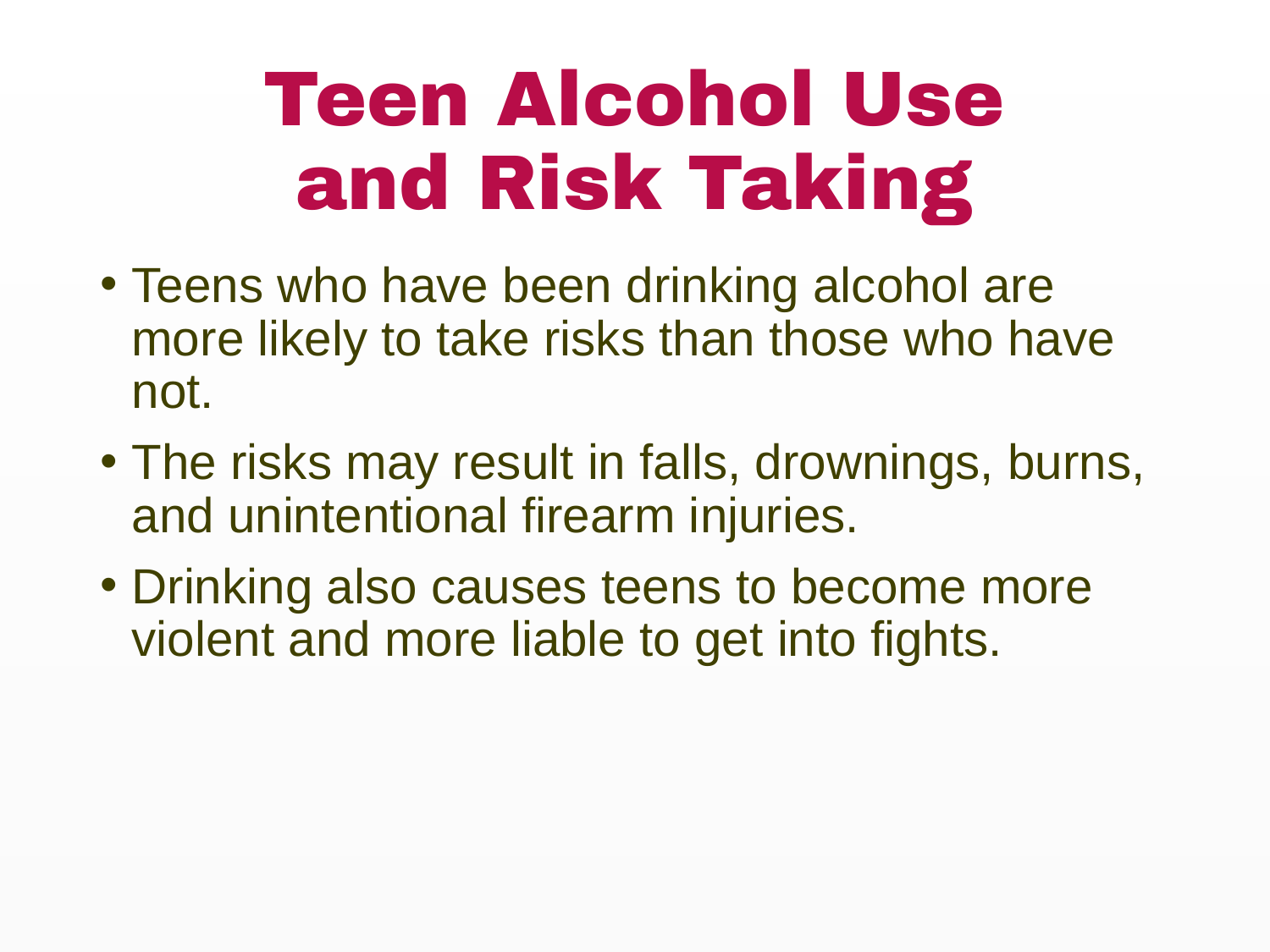

# Teen Alcohol Use and Risk Taking
Teens who have been drinking alcohol are more likely to take risks than those who have not.
The risks may result in falls, drownings, burns, and unintentional firearm injuries.
Drinking also causes teens to become more violent and more liable to get into fights.